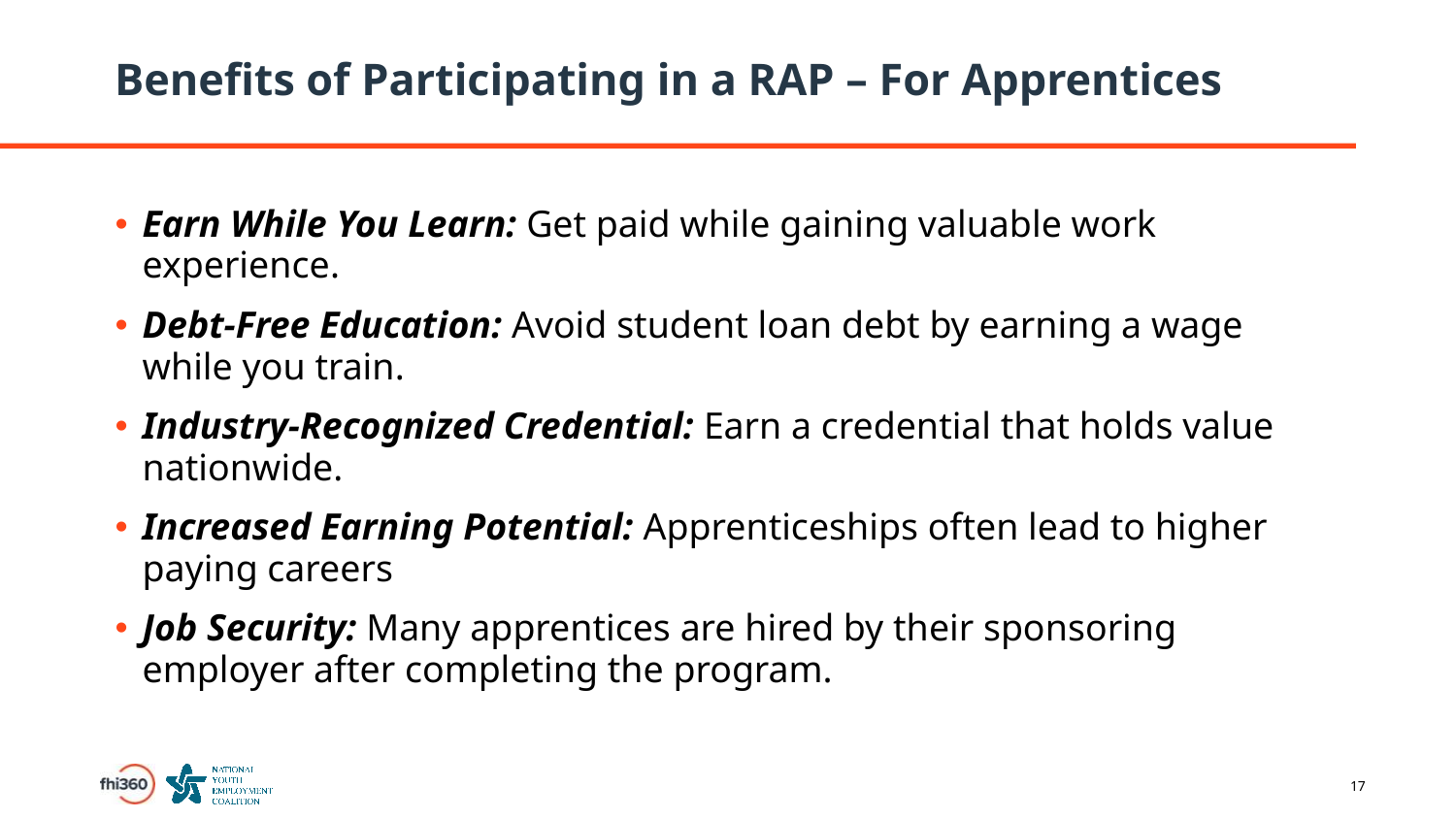

# Benefits of Participating in a RAP – For Apprentices
Earn While You Learn: Get paid while gaining valuable work experience.
Debt-Free Education: Avoid student loan debt by earning a wage while you train.
Industry-Recognized Credential: Earn a credential that holds value nationwide.
Increased Earning Potential: Apprenticeships often lead to higher paying careers
Job Security: Many apprentices are hired by their sponsoring employer after completing the program.